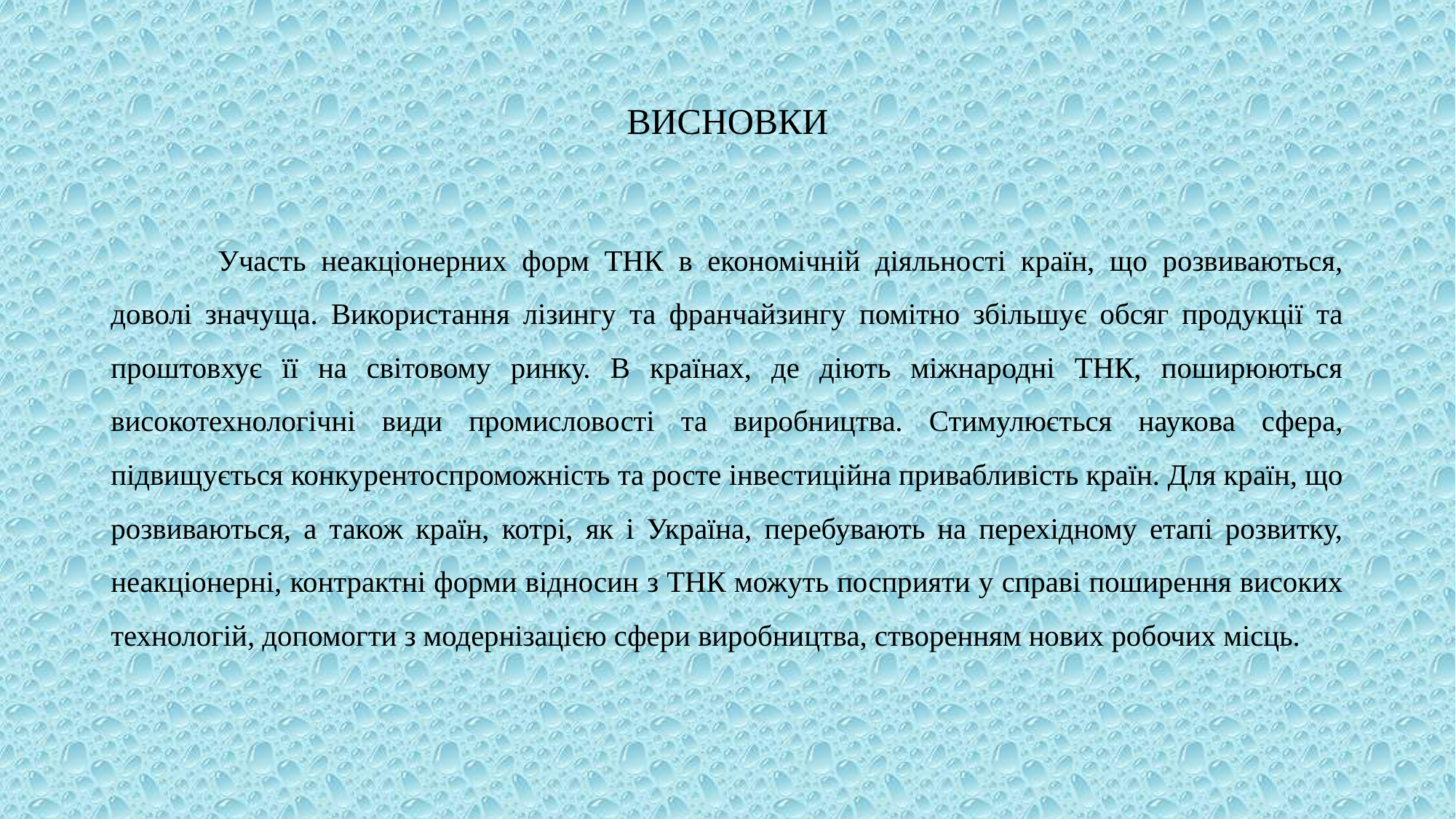

# ВИСНОВКИ
	Участь неакціонерних форм ТНК в економічній діяльності країн, що розвиваються, доволі значуща. Використання лізингу та франчайзингу помітно збільшує обсяг продукції та проштовхує її на світовому ринку. В країнах, де діють міжнародні ТНК, поширюються високотехнологічні види промисловості та виробництва. Стимулюється наукова сфера, підвищується конкурентоспроможність та росте інвестиційна привабливість країн. Для країн, що розвиваються, а також країн, котрі, як і Україна, перебувають на перехідному етапі розвитку, неакціонерні, контрактні форми відносин з ТНК можуть посприяти у справі поширення високих технологій, допомогти з модернізацією сфери виробництва, створенням нових робочих місць.